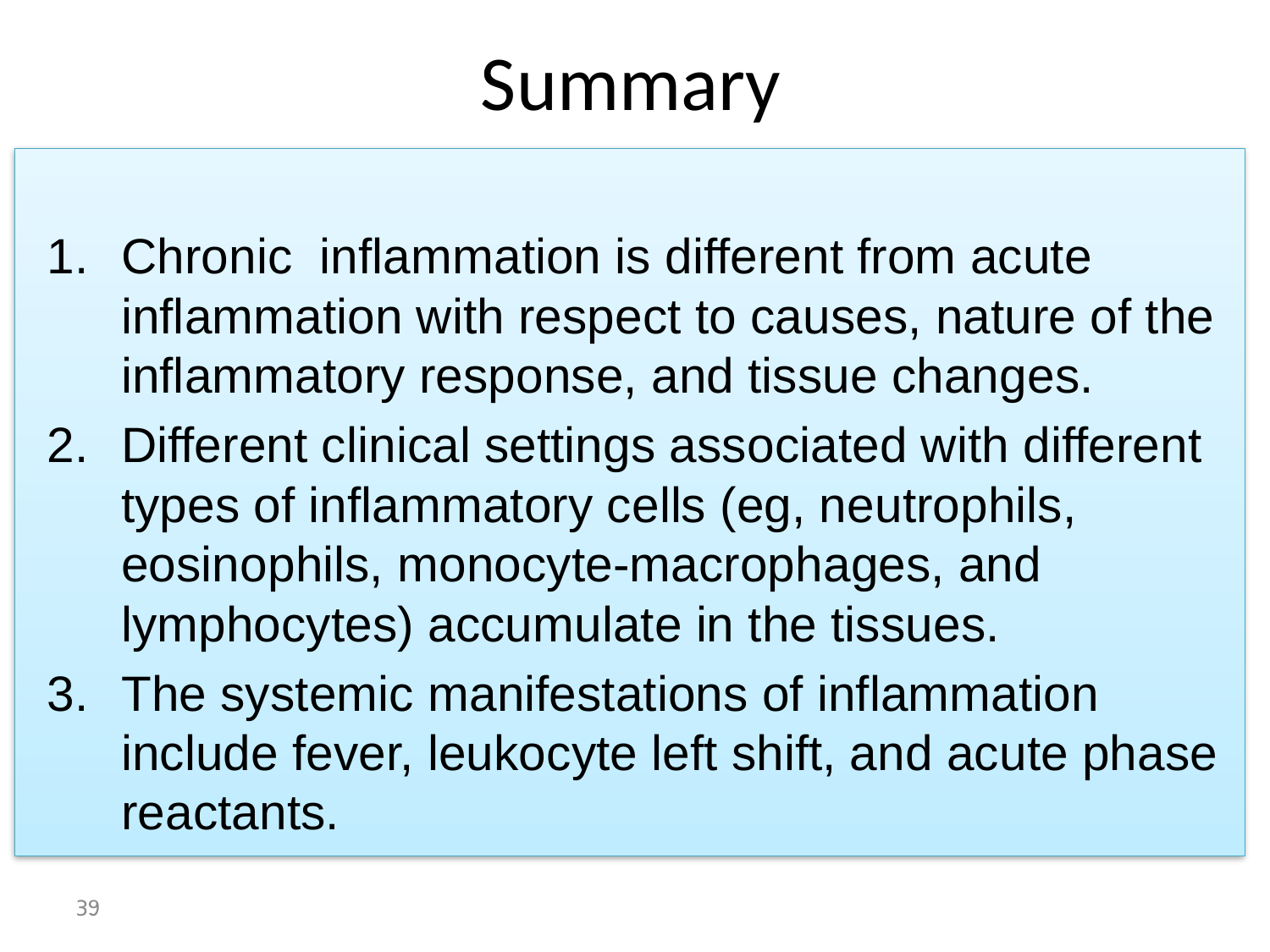

# Summary

Chronic  inflammation is different from acute inflammation with respect to causes, nature of the inflammatory response, and tissue changes.
Different clinical settings associated with different types of inflammatory cells (eg, neutrophils, eosinophils, monocyte-macrophages, and lymphocytes) accumulate in the tissues.
The systemic manifestations of inflammation  include fever, leukocyte left shift, and acute phase reactants.
39